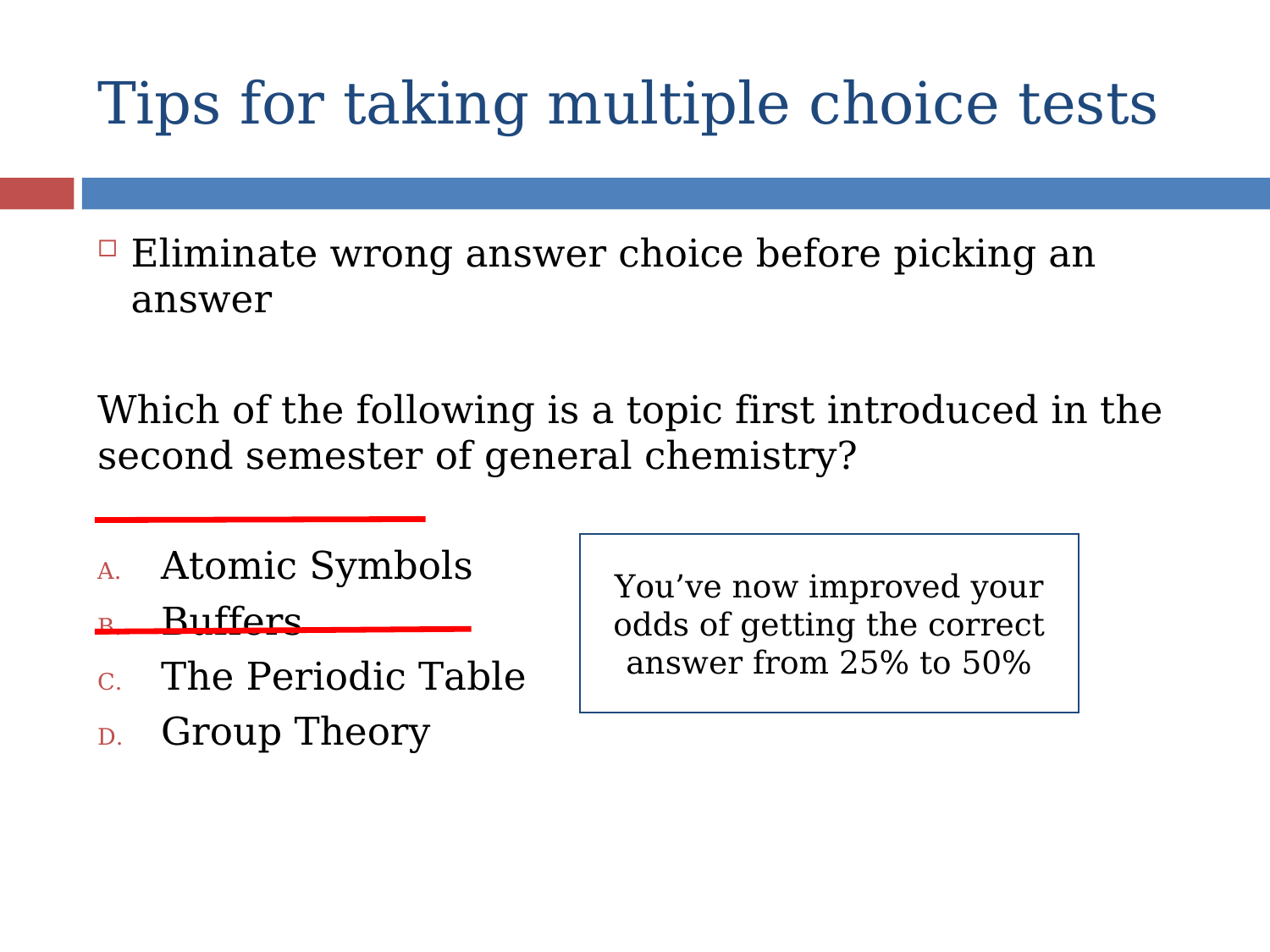

# Tips for taking multiple choice tests
Eliminate wrong answer choice before picking an answer

Which of the following is a topic first introduced in the second semester of general chemistry?

Atomic Symbols
Buffers
The Periodic Table
Group Theory
You’ve now improved your odds of getting the correct answer from 25% to 50%